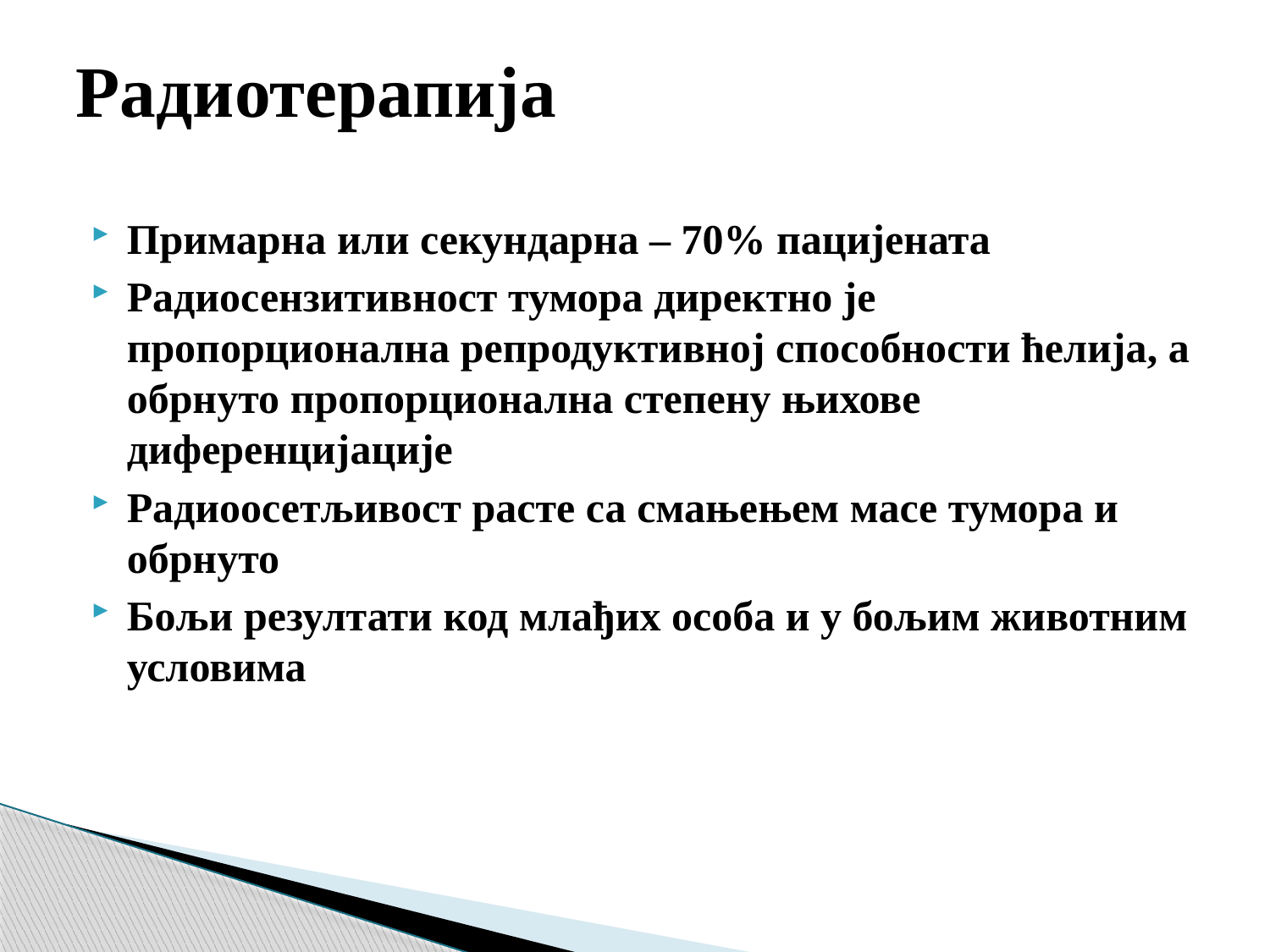

# Радиотерапија
Примарна или секундарна – 70% пацијената
Радиосензитивност тумора директно је пропорционална репродуктивној способности ћелија, а обрнуто пропорционална степену њихове диференцијације
Радиоосетљивост расте са смањењем масе тумора и обрнуто
Бољи резултати код млађих особа и у бољим животним условима